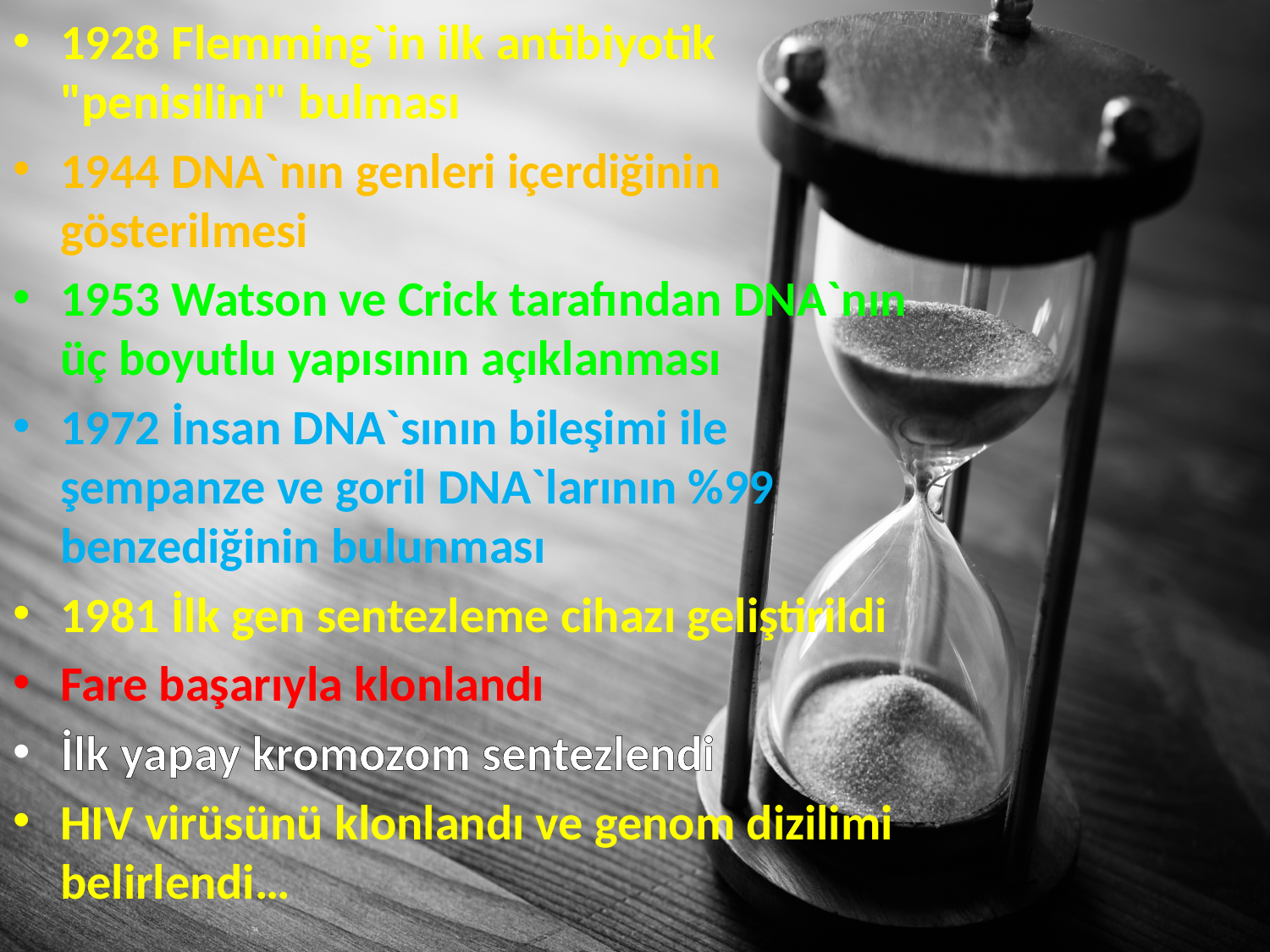

1928 Flemming`in ilk antibiyotik "penisilini" bulması
1944 DNA`nın genleri içerdiğinin gösterilmesi
1953 Watson ve Crick tarafından DNA`nın üç boyutlu yapısının açıklanması
1972 İnsan DNA`sının bileşimi ile şempanze ve goril DNA`larının %99 benzediğinin bulunması
1981 İlk gen sentezleme cihazı geliştirildi
Fare başarıyla klonlandı
İlk yapay kromozom sentezlendi
HIV virüsünü klonlandı ve genom dizilimi belirlendi…